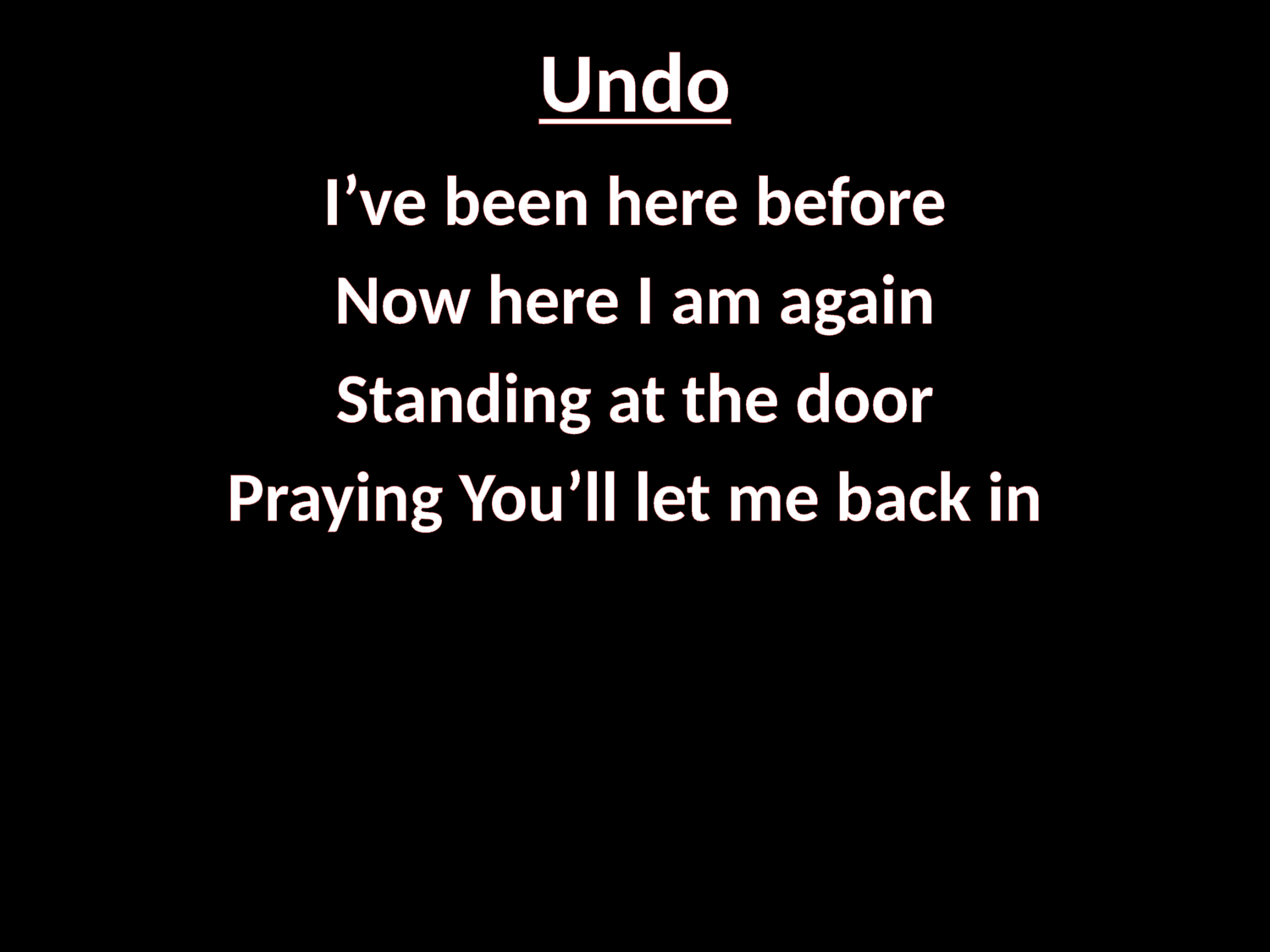

# Undo
I’ve been here before
Now here I am again
Standing at the door
Praying You’ll let me back in